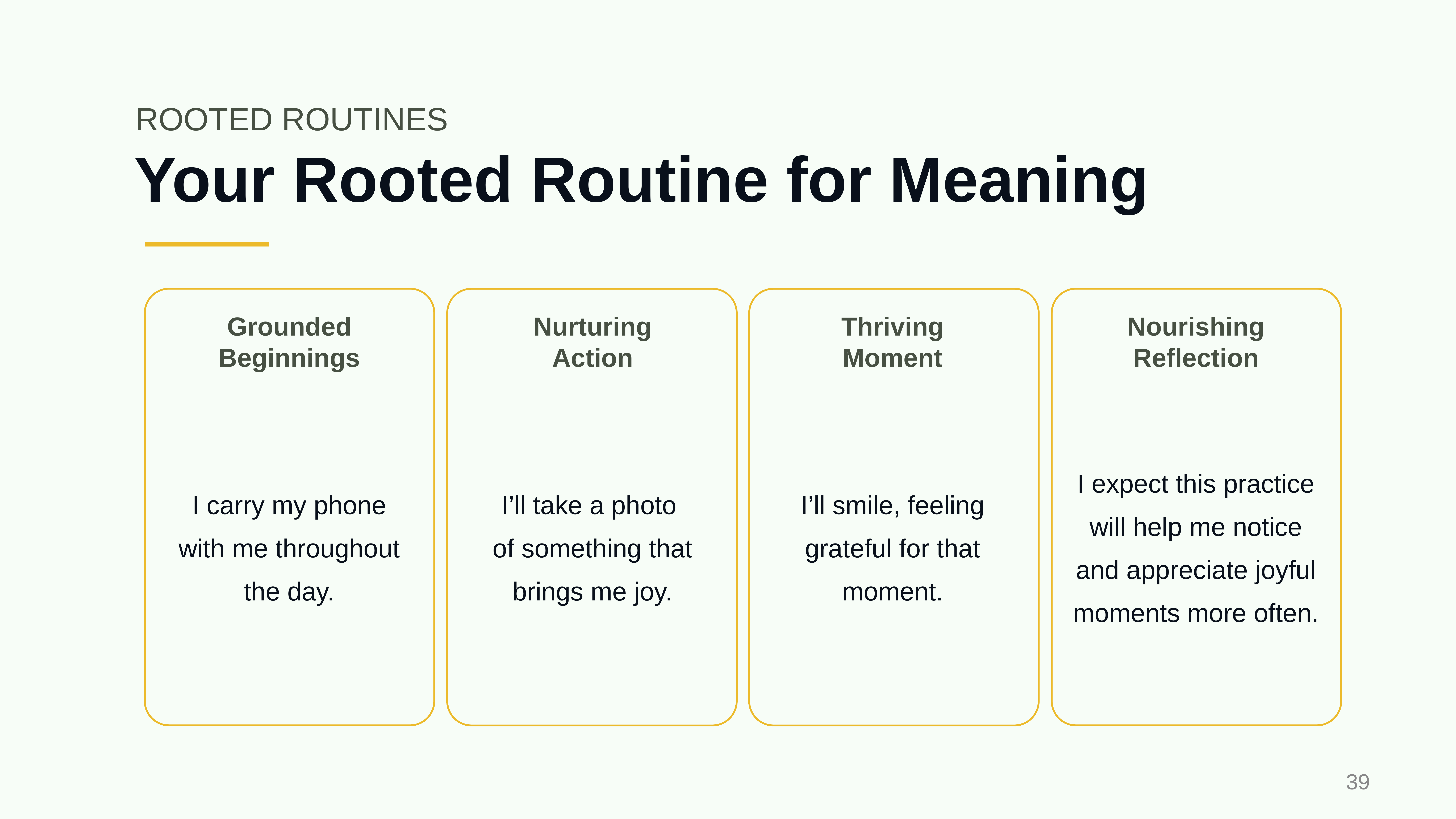

ROOTED ROUTINES
# Your Rooted Routine for Meaning

Nourishing Reflection
I expect this practice will help me notice and appreciate joyful moments more often.

Grounded Beginnings
I carry my phone with me throughout the day.

Nurturing
Action
I’ll take a photo
of something that brings me joy.

Thriving
Moment
I’ll smile, feeling grateful for that moment.
39